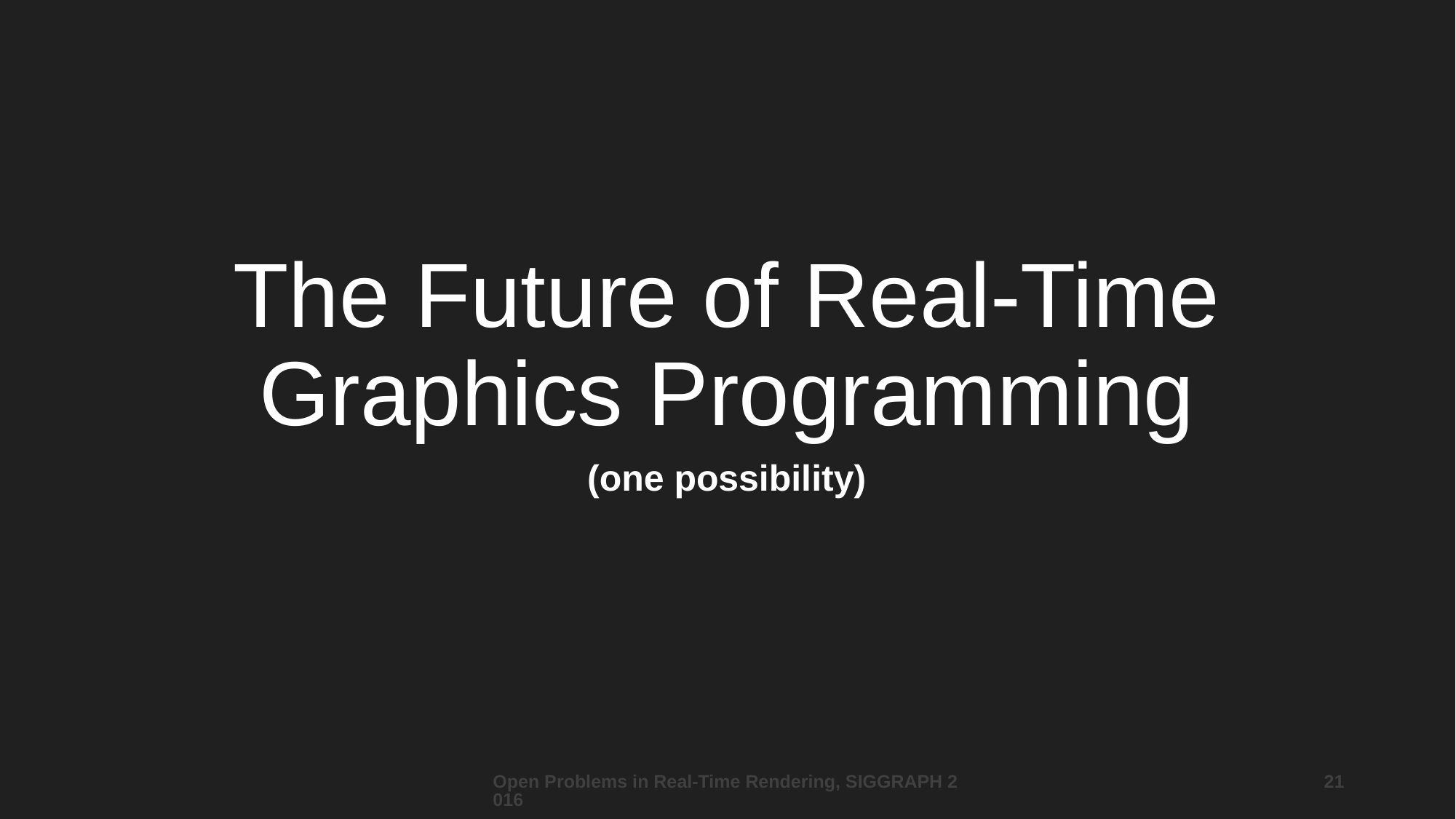

# The Future of Real-Time Graphics Programming
(one possibility)
Open Problems in Real-Time Rendering, SIGGRAPH 2016
21